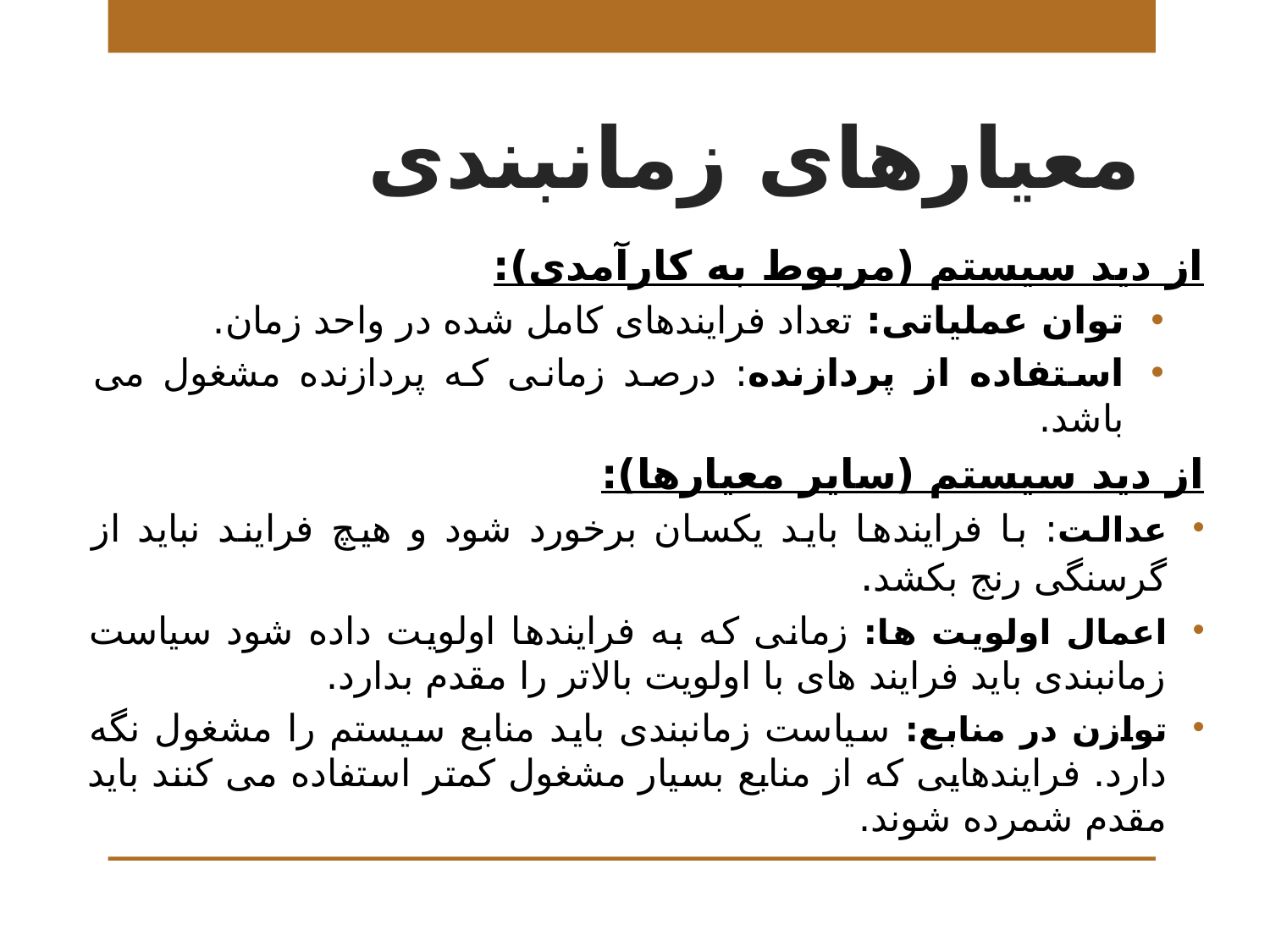

# معیارهای زمانبندی
از دید سیستم (مربوط به کارآمدی):
توان عملیاتی: تعداد فرایندهای کامل شده در واحد زمان.
استفاده از پردازنده: درصد زمانی که پردازنده مشغول می باشد.
از دید سیستم (سایر معیارها):
عدالت: با فرایندها باید یکسان برخورد شود و هیچ فرایند نباید از گرسنگی رنج بکشد.
اعمال اولویت ها: زمانی که به فرایندها اولویت داده شود سیاست زمانبندی باید فرایند های با اولویت بالاتر را مقدم بدارد.
توازن در منابع: سیاست زمانبندی باید منابع سیستم را مشغول نگه دارد. فرایندهایی که از منابع بسیار مشغول کمتر استفاده می کنند باید مقدم شمرده شوند.